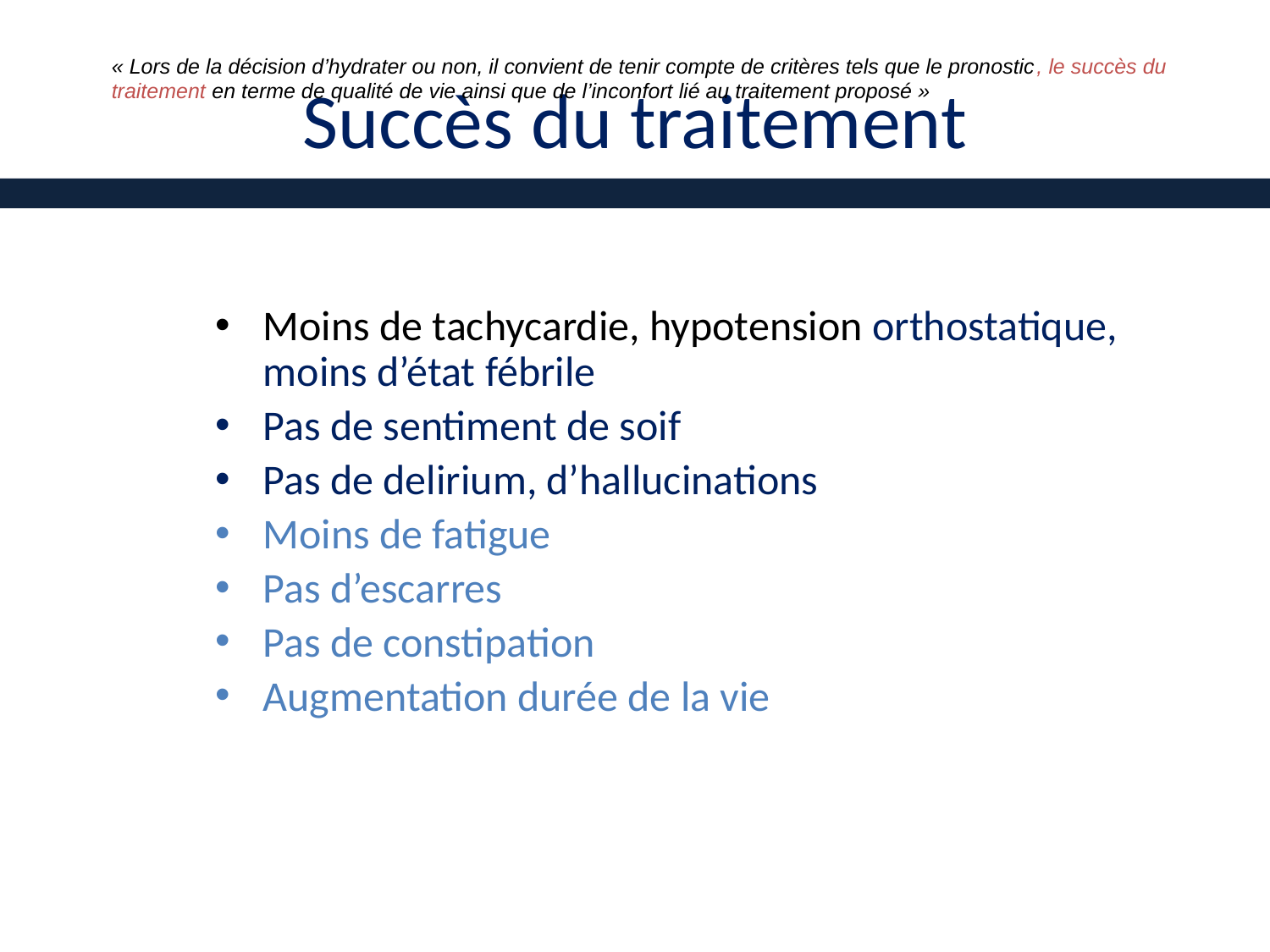

# Succès du traitement
« Lors de la décision d’hydrater ou non, il convient de tenir compte de critères tels que le pronostic, le succès du traitement en terme de qualité de vie ainsi que de l’inconfort lié au traitement proposé »

Moins de tachycardie, hypotension orthostatique, moins d’état fébrile
Pas de sentiment de soif
Pas de delirium, d’hallucinations
Moins de fatigue
Pas d’escarres
Pas de constipation
Augmentation durée de la vie